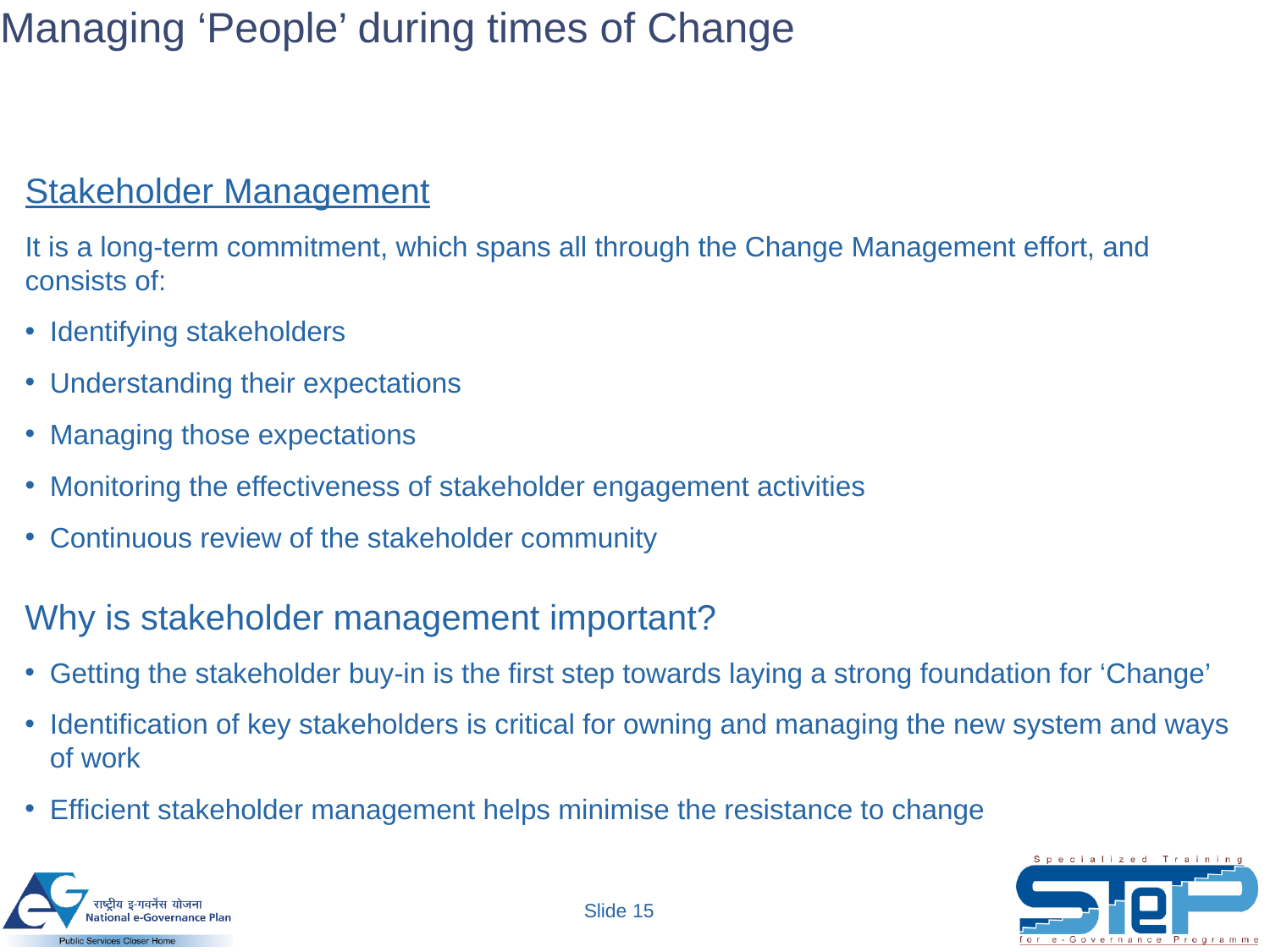

# Managing ‘People’ during times of Change
Stakeholder Management
It is a long-term commitment, which spans all through the Change Management effort, and consists of:
Identifying stakeholders
Understanding their expectations
Managing those expectations
Monitoring the effectiveness of stakeholder engagement activities
Continuous review of the stakeholder community

Why is stakeholder management important?
Getting the stakeholder buy-in is the first step towards laying a strong foundation for ‘Change’
Identification of key stakeholders is critical for owning and managing the new system and ways of work
Efficient stakeholder management helps minimise the resistance to change